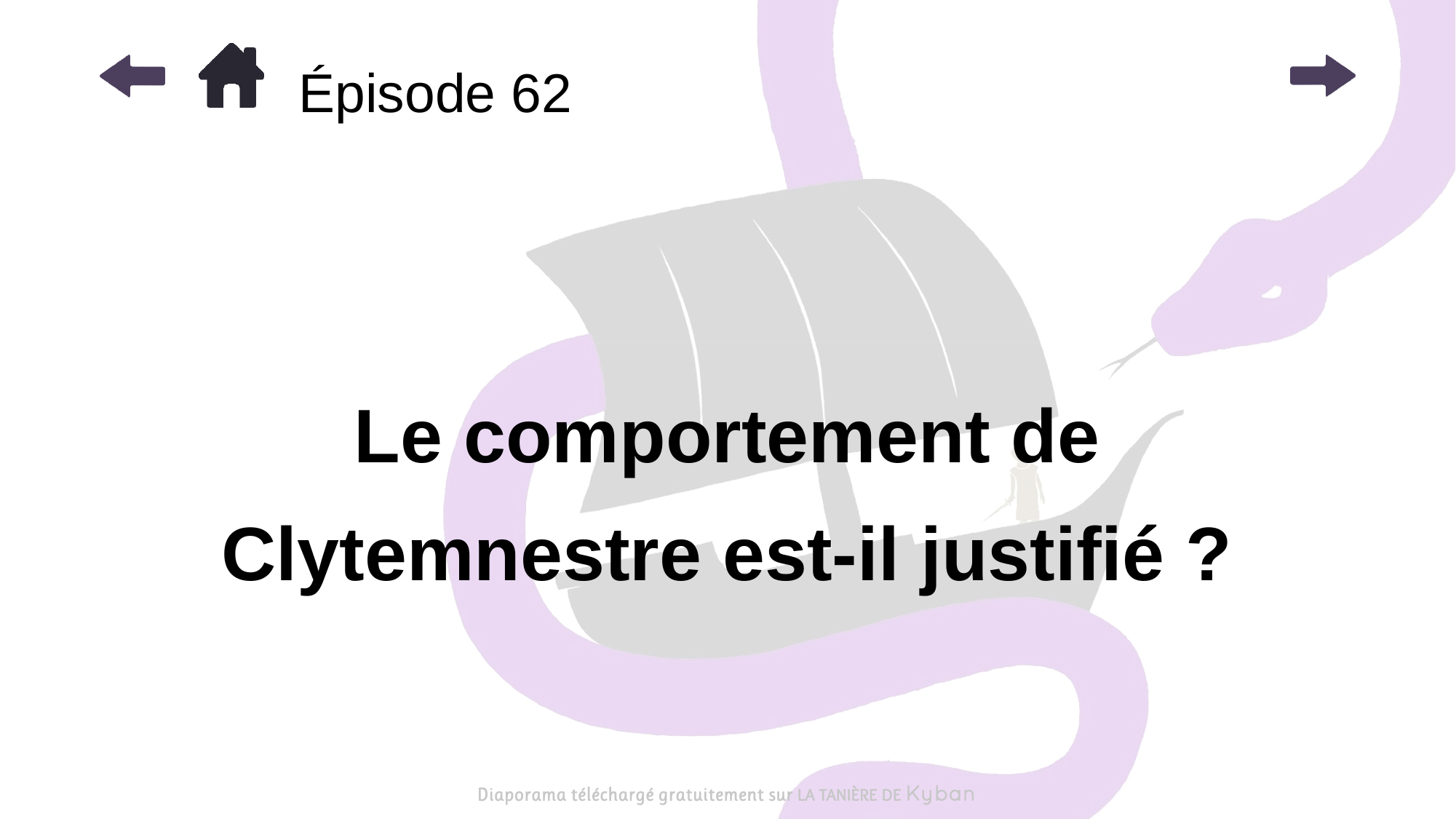

# Épisode 62
Le comportement de Clytemnestre est-il justifié ?